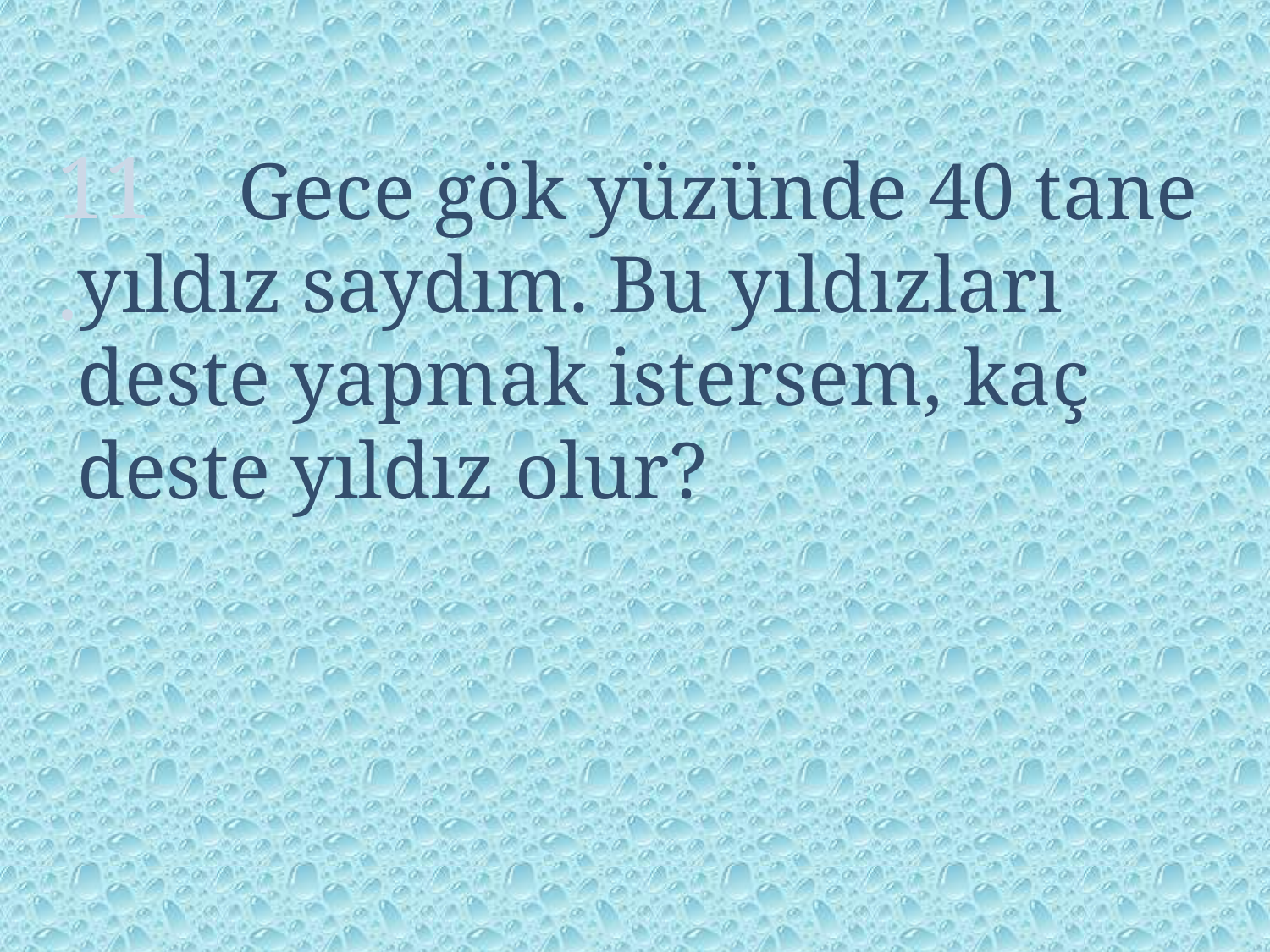

11.
        Gece gök yüzünde 40 tane yıldız saydım. Bu yıldızları deste yapmak istersem, kaç deste yıldız olur?